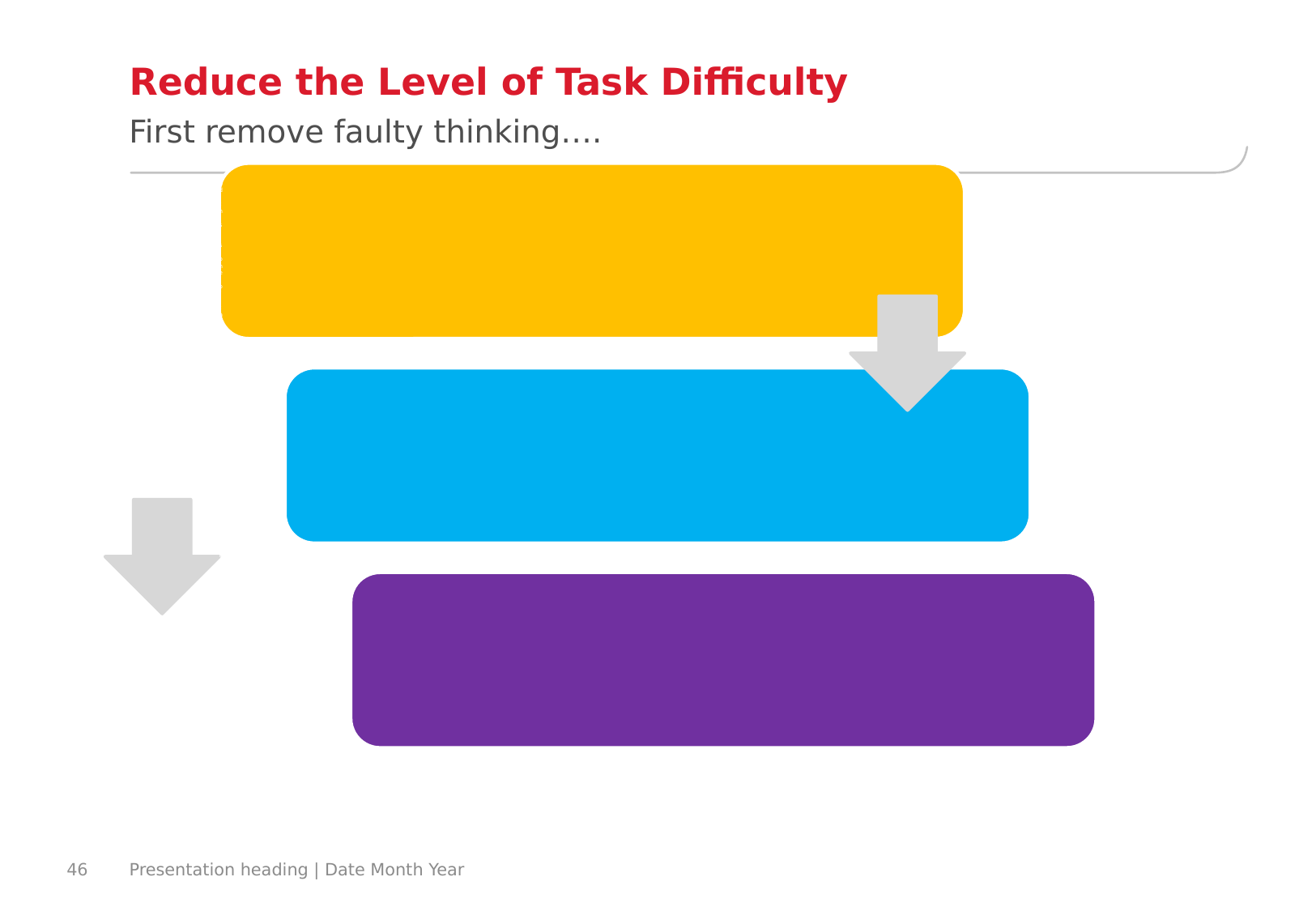

TEXT PAGE STANDARD
This page will manage your text using the standard PPT text functions on your tool bar.

The minimum size for presentations that will be projected to an audience should be 18.

The minimum size for slide decks that will be read should be 10
# Reduce the Level of Task Difficulty
First remove faulty thinking….
Students believe that they do not know enough
and this is one of the biggest causes of students’ unwillingness to read and write

46
Presentation heading | Date Month Year